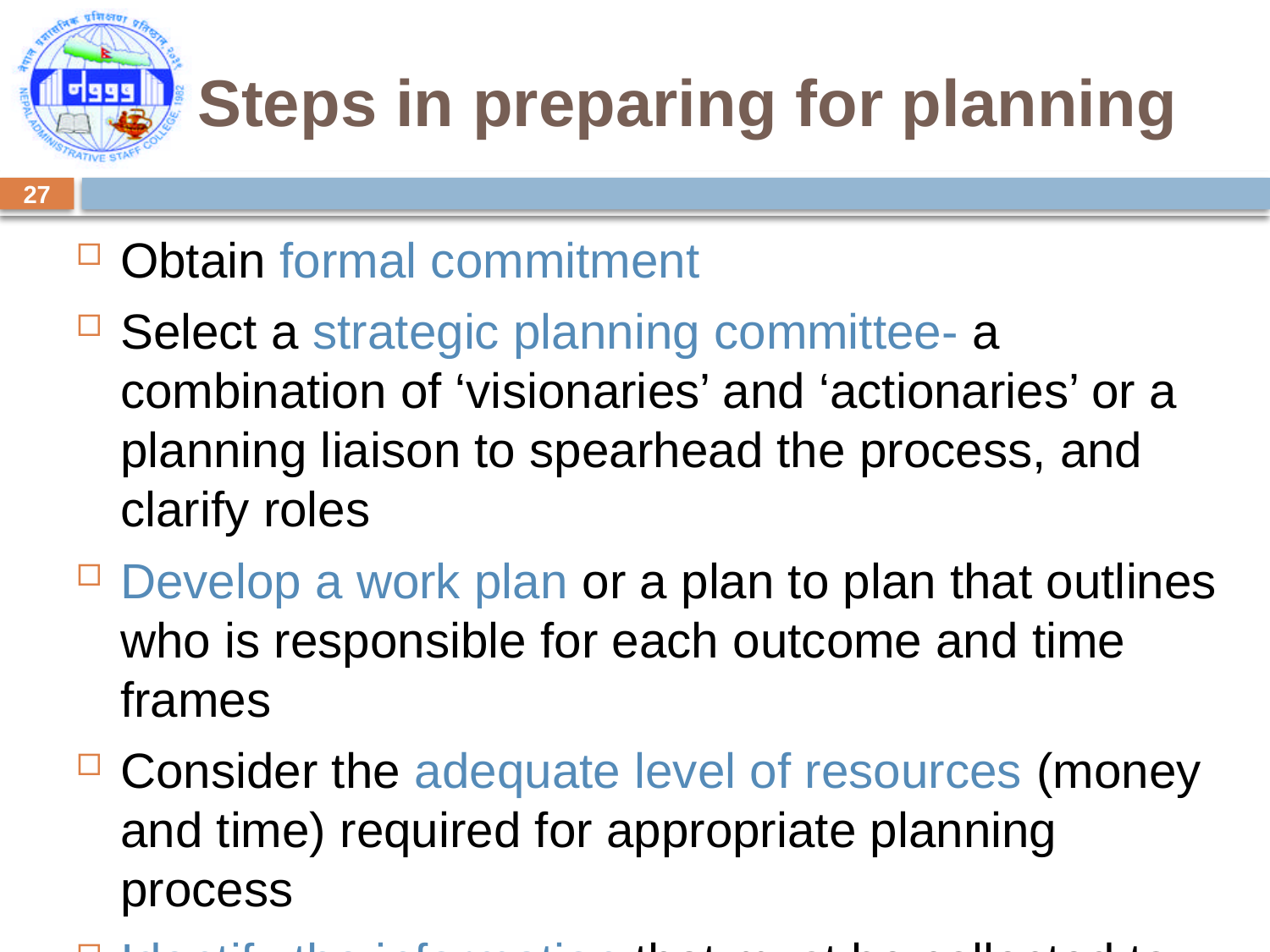

# Steps in preparing for planning
27
Obtain formal commitment
Select a strategic planning committee- a combination of ‘visionaries’ and ‘actionaries’ or a planning liaison to spearhead the process, and clarify roles
Develop a work plan or a plan to plan that outlines who is responsible for each outcome and time frames
Consider the adequate level of resources (money and time) required for appropriate planning process
Identify the information that must be collected to help make sound decisions